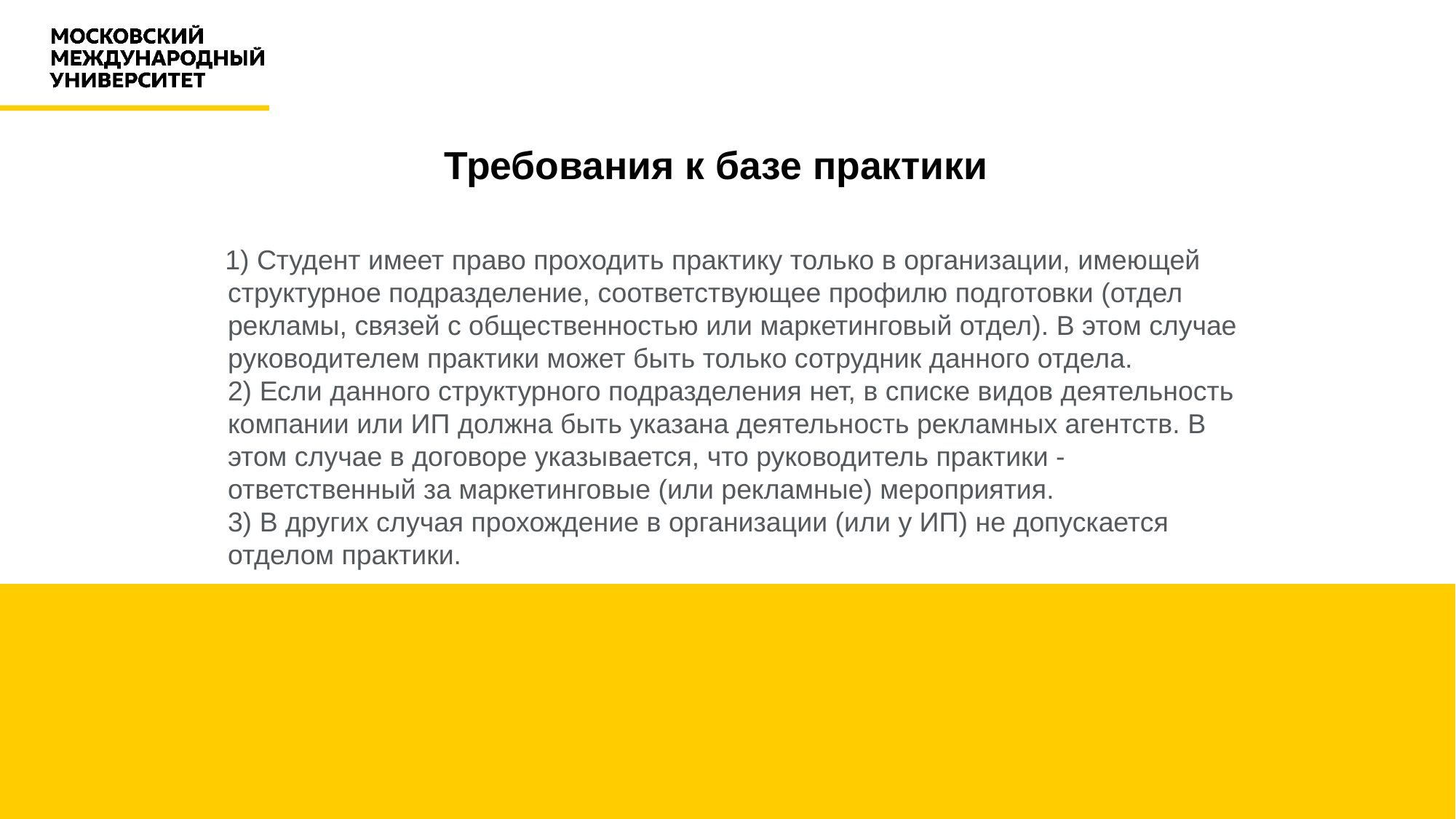

# Требования к базе практики
     1) Студент имеет право проходить практику только в организации, имеющей структурное подразделение, соответствующее профилю подготовки (отдел рекламы, связей с общественностью или маркетинговый отдел). В этом случае руководителем практики может быть только сотрудник данного отдела.
2) Если данного структурного подразделения нет, в списке видов деятельность компании или ИП должна быть указана деятельность рекламных агентств. В этом случае в договоре указывается, что руководитель практики - ответственный за маркетинговые (или рекламные) мероприятия.
3) В других случая прохождение в организации (или у ИП) не допускается отделом практики.